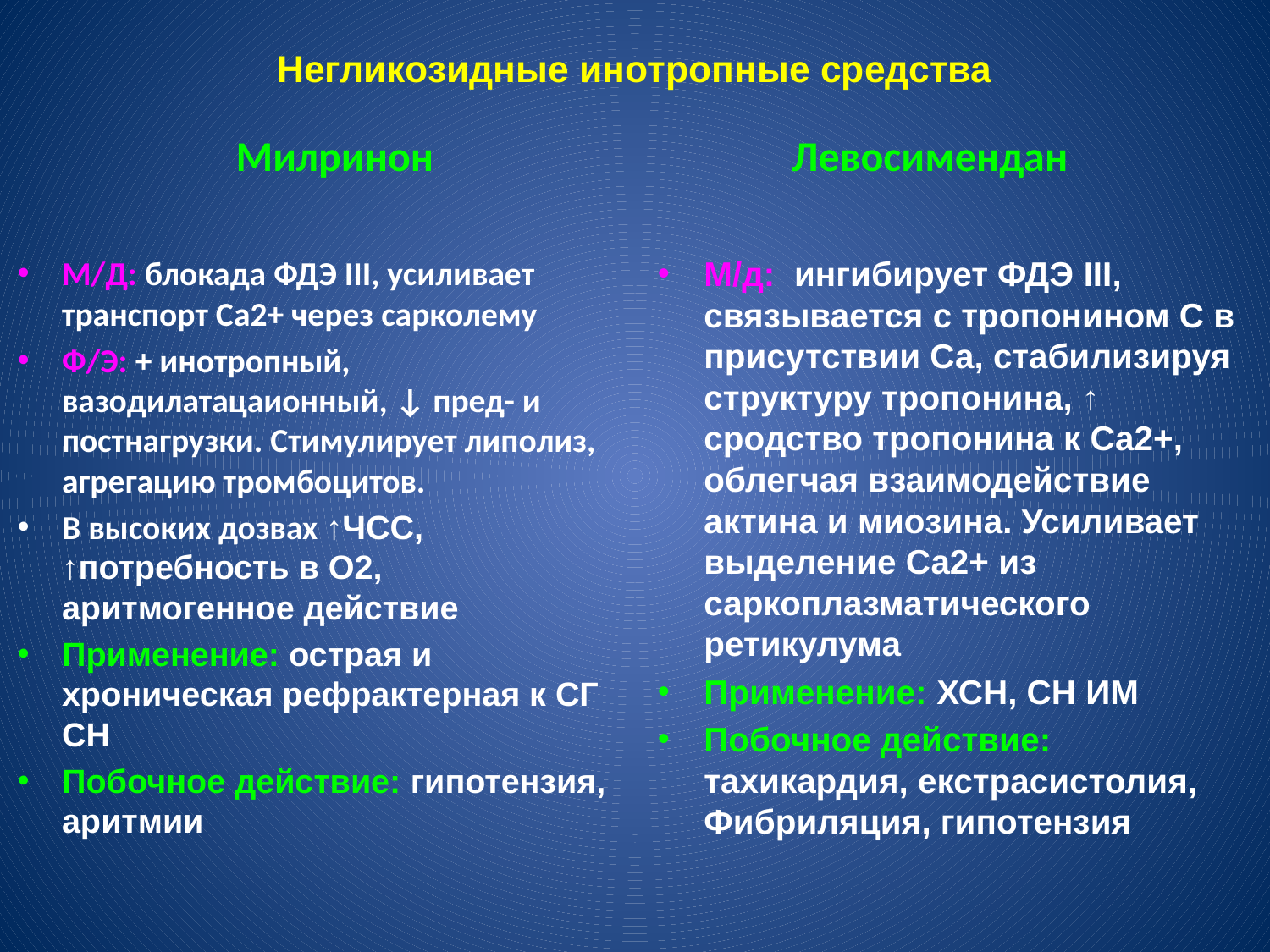

# Негликозидные инотропные средства
Милринон
Левосимендан
М/Д: блокада ФДЭ III, усиливает транспорт Са2+ через сарколему
Ф/Э: + инотропный, вазодилатацаионный, ↓ пред- и постнагрузки. Стимулирует липолиз, агрегацию тромбоцитов.
В высоких дозвах ↑ЧСС, ↑потребность в О2, аритмогенное действие
Применение: острая и хроническая рефрактерная к СГ СН
Побочное действие: гипотензия, аритмии

М/д:  ингибирует ФДЭ III,  связывается с тропонином С в присутствии Са, стабилизируя структуру тропонина, ↑ сродство тропонина к Са2+, облегчая взаимодействие актина и миозина. Усиливает выделение Са2+ из саркоплазматического ретикулума
Применение: ХСН, СН ИМ
Побочное действие: тахикардия, екстрасистолия, Фибриляция, гипотензия